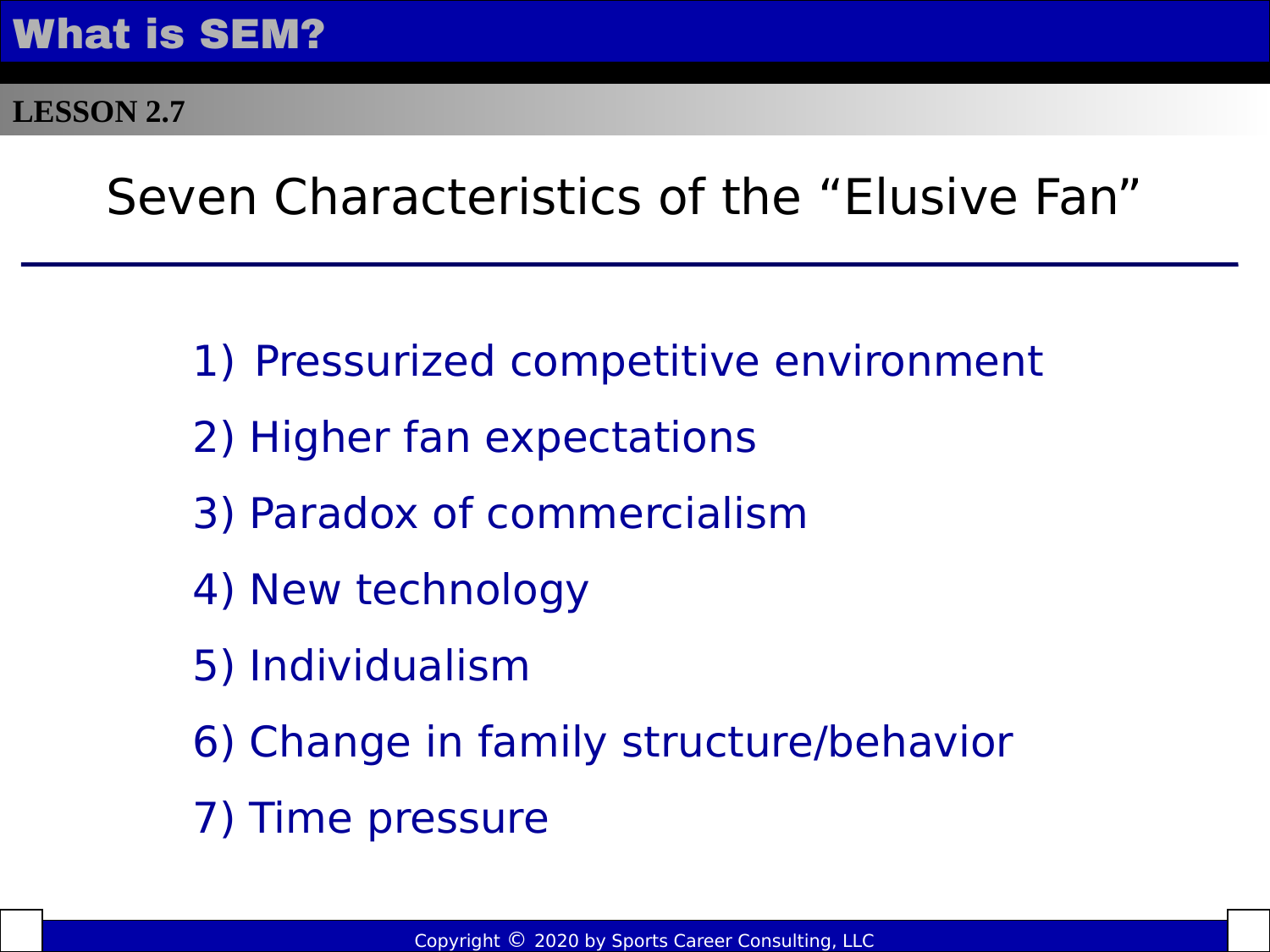

What is SEM?
LESSON 2.7
Seven Characteristics of the “Elusive Fan”

 Pressurized competitive environment

2) Higher fan expectations

3) Paradox of commercialism

4) New technology

5) Individualism

6) Change in family structure/behavior

7) Time pressure
Copyright © 2020 by Sports Career Consulting, LLC